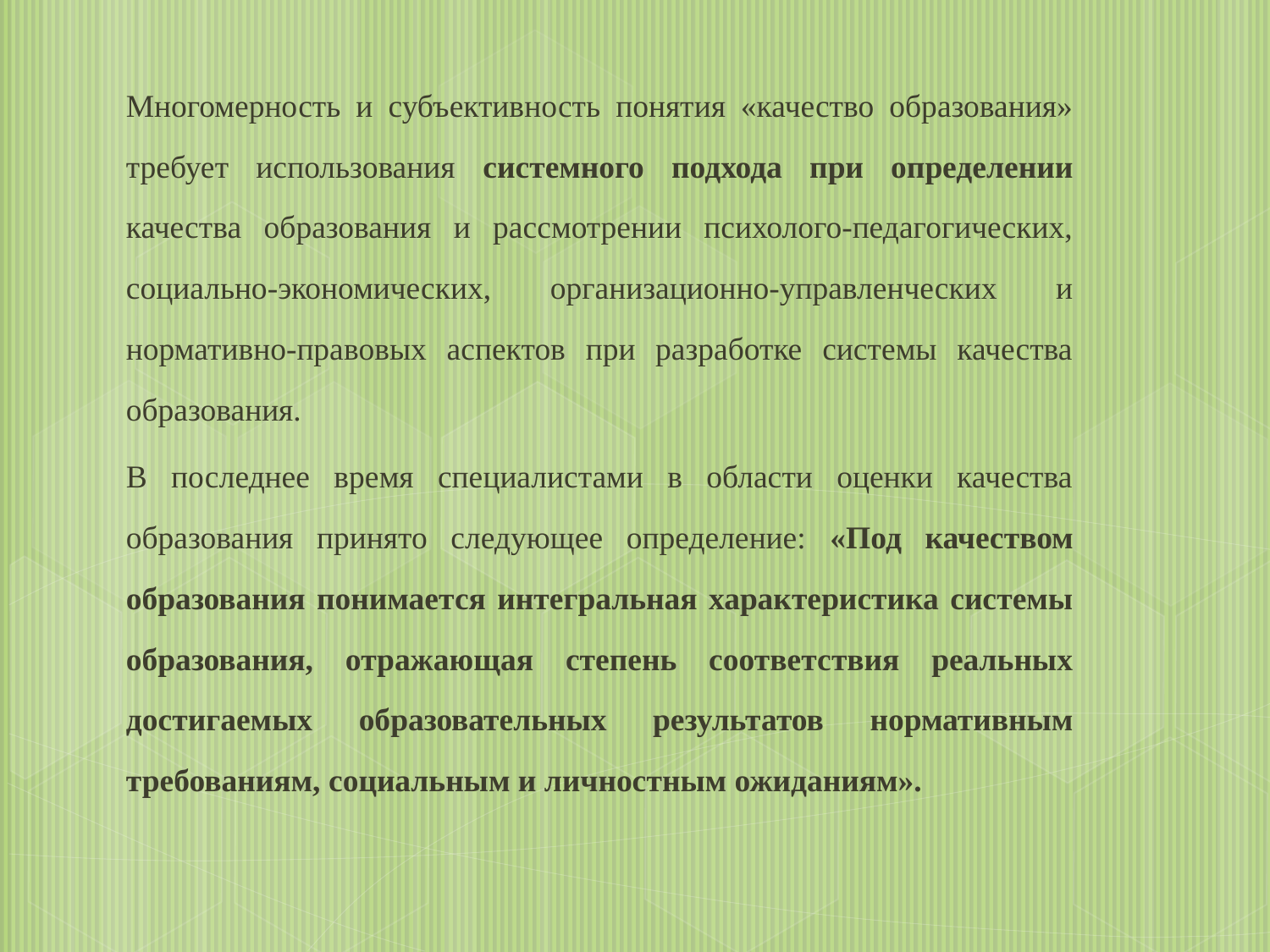

Многомерность и субъективность понятия «качество образования» требует использования системного подхода при определении качества образования и рассмотрении психолого-педагогических, социально-экономических, организационно-управленческих и нормативно-правовых аспектов при разработке системы качества образования.
В последнее время специалистами в области оценки качества образования принято следующее определение: «Под качеством образования понимается интегральная характеристика системы образования, отражающая степень соответствия реальных достигаемых образовательных результатов нормативным требованиям, социальным и личностным ожиданиям».